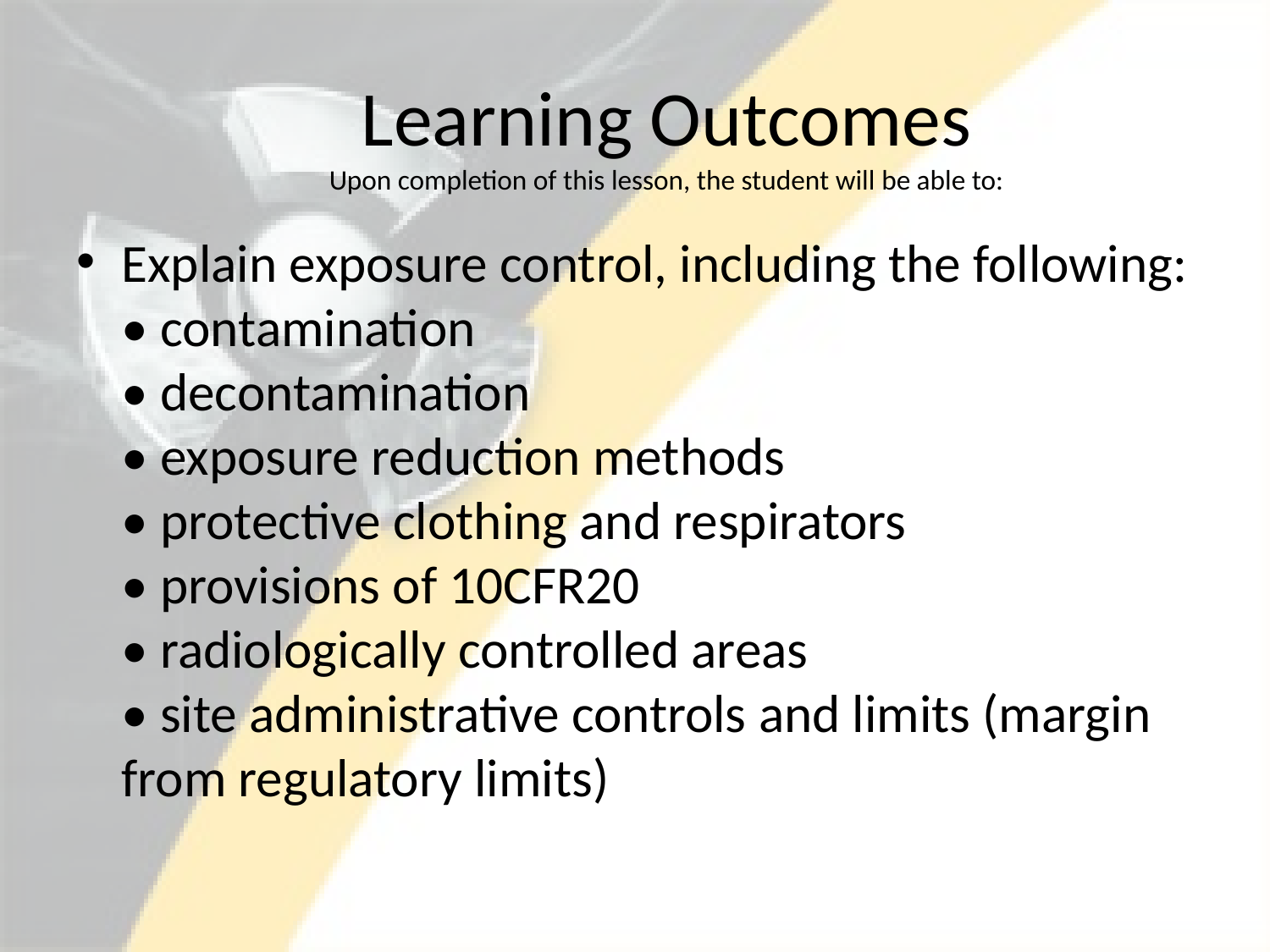

# Learning Outcomes Upon completion of this lesson, the student will be able to:
Explain exposure control, including the following:
• contamination
• decontamination
• exposure reduction methods
• protective clothing and respirators
• provisions of 10CFR20
• radiologically controlled areas
• site administrative controls and limits (margin from regulatory limits)